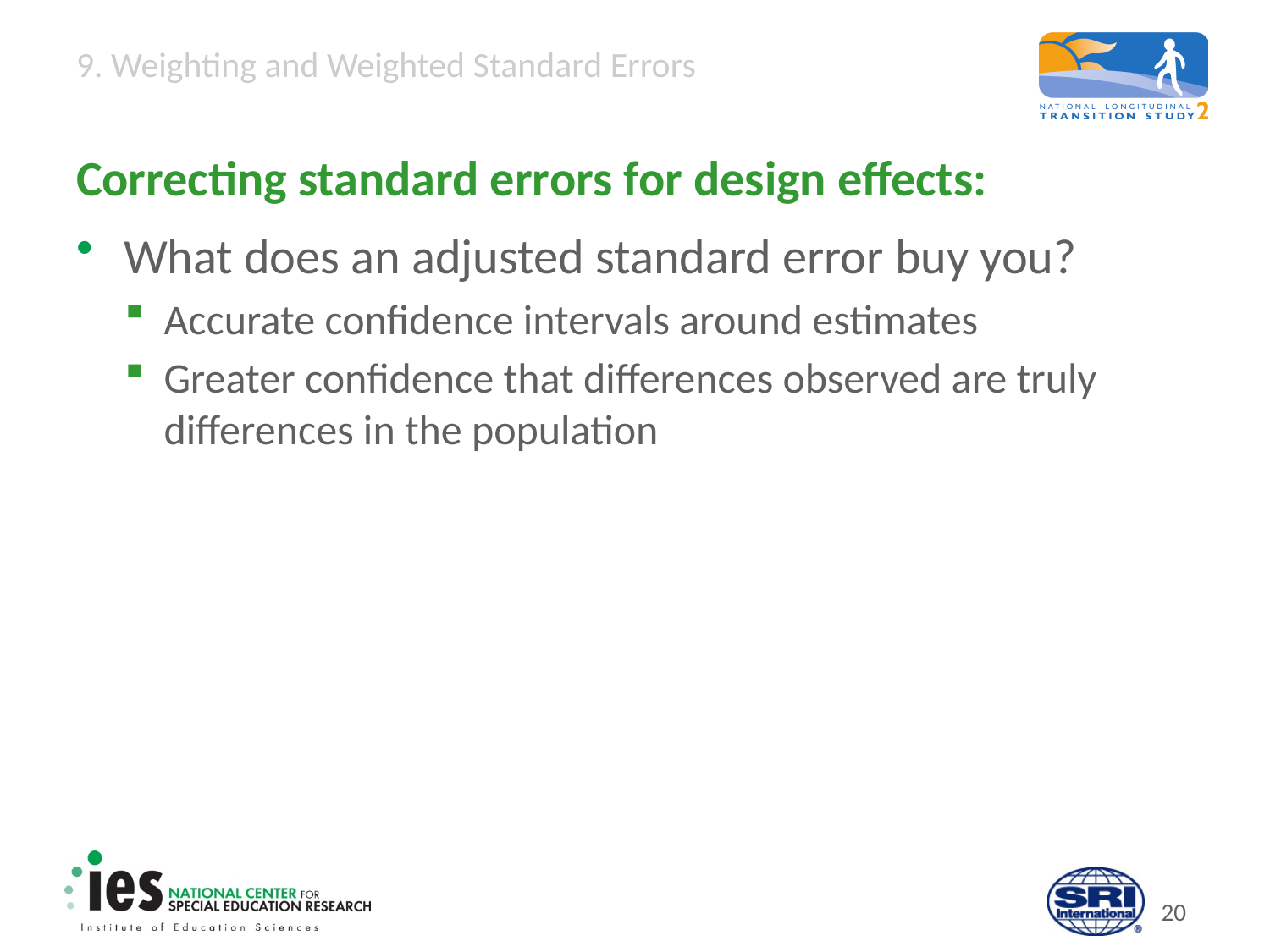

# Correcting standard errors for design effects:
What does an adjusted standard error buy you?
Accurate confidence intervals around estimates
Greater confidence that differences observed are truly differences in the population
20